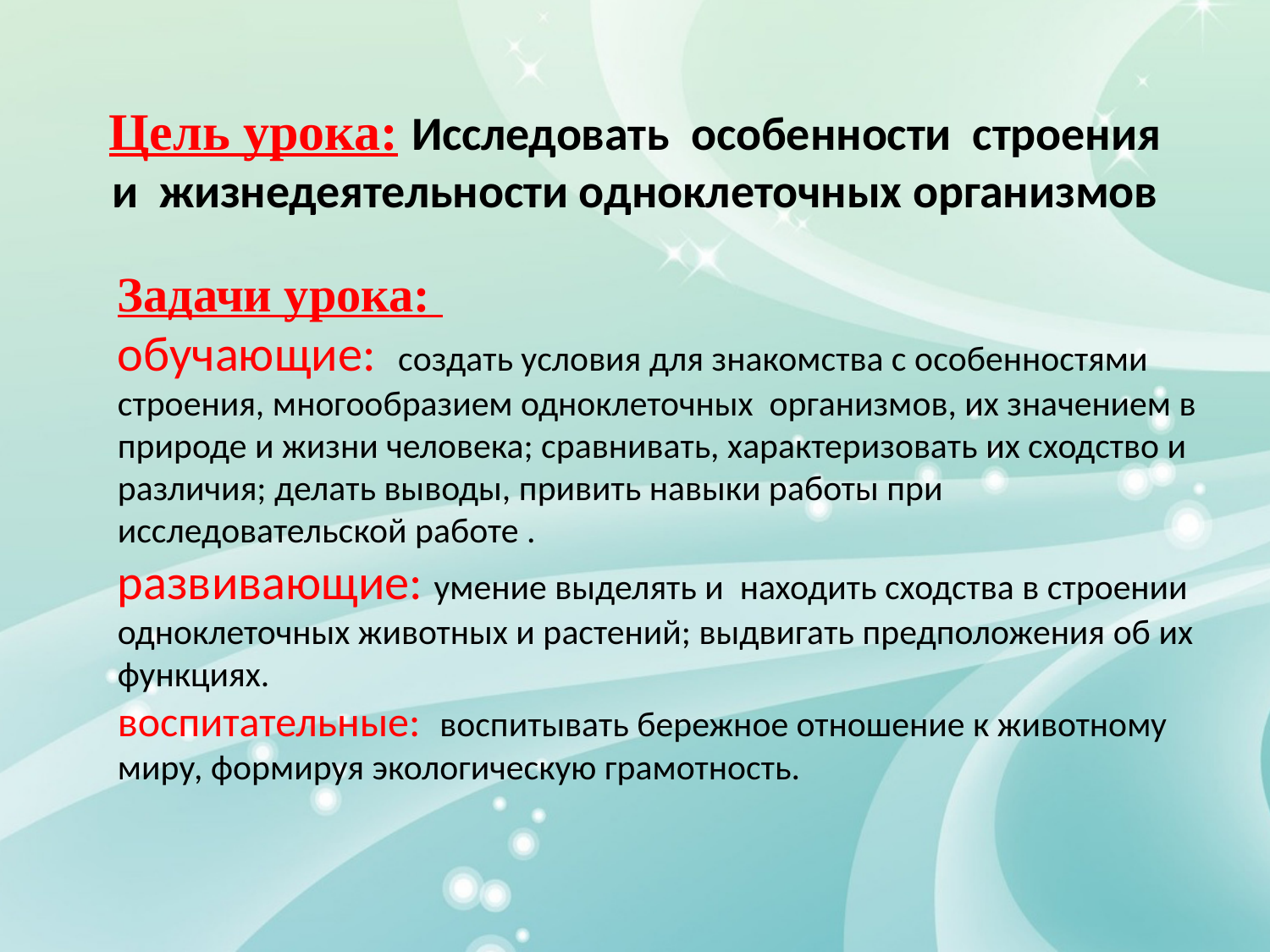

# Цель урока: Исследовать  особенности  строения и  жизнедеятельности одноклеточных организмов
Задачи урока:
обучающие:  создать условия для знакомства с особенностями строения, многообразием одноклеточных  организмов, их значением в природе и жизни человека; сравнивать, характеризовать их сходство и различия; делать выводы, привить навыки работы при исследовательской работе .
развивающие: умение выделять и  находить сходства в строении одноклеточных животных и растений; выдвигать предположения об их функциях.
воспитательные:  воспитывать бережное отношение к животному  миру, формируя экологическую грамотность.